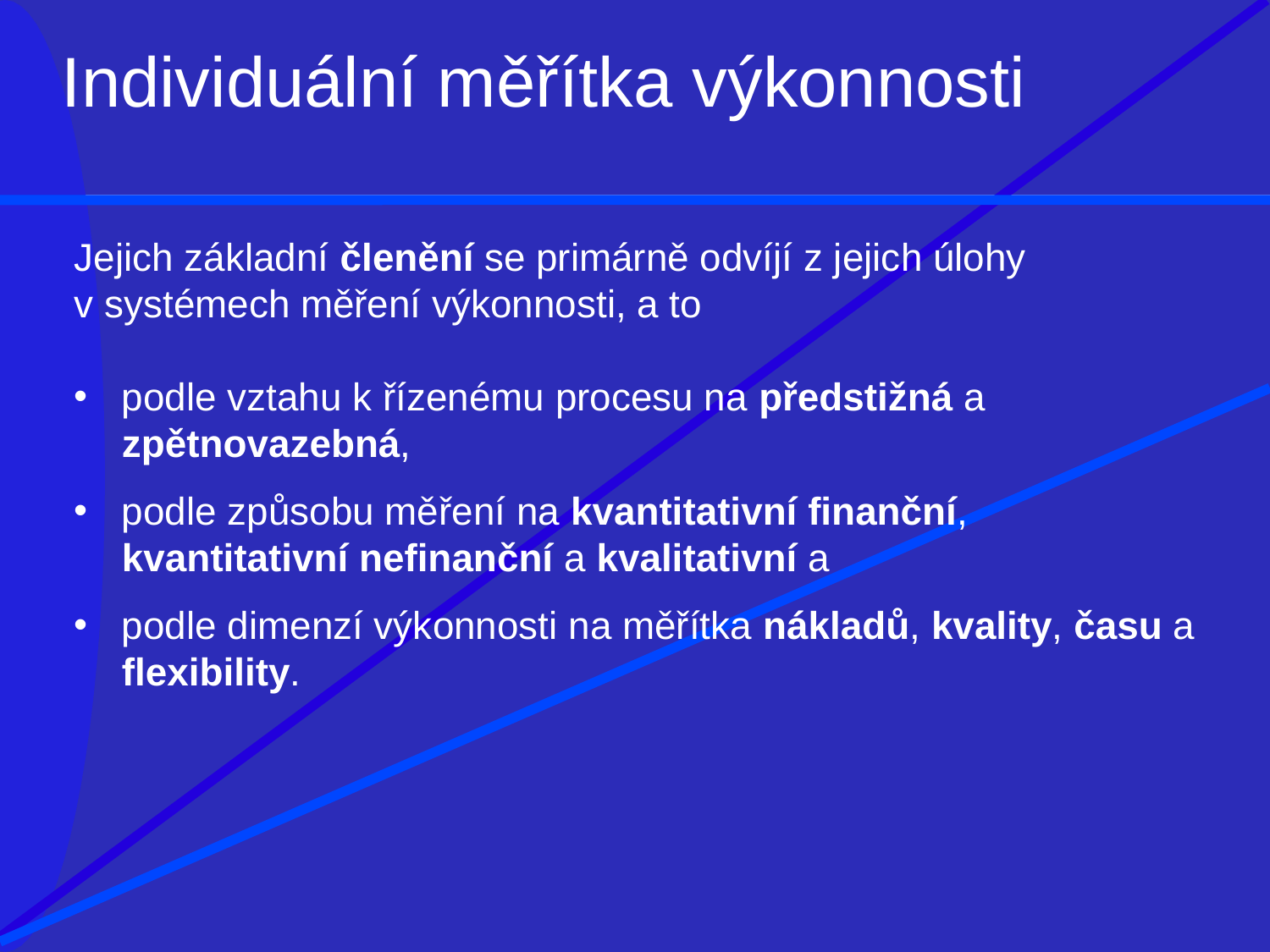

# Individuální měřítka výkonnosti
Jejich základní členění se primárně odvíjí z jejich úlohy v systémech měření výkonnosti, a to

podle vztahu k řízenému procesu na předstižná a zpětnovazebná,
podle způsobu měření na kvantitativní finanční, kvantitativní nefinanční a kvalitativní a
podle dimenzí výkonnosti na měřítka nákladů, kvality, času a flexibility.